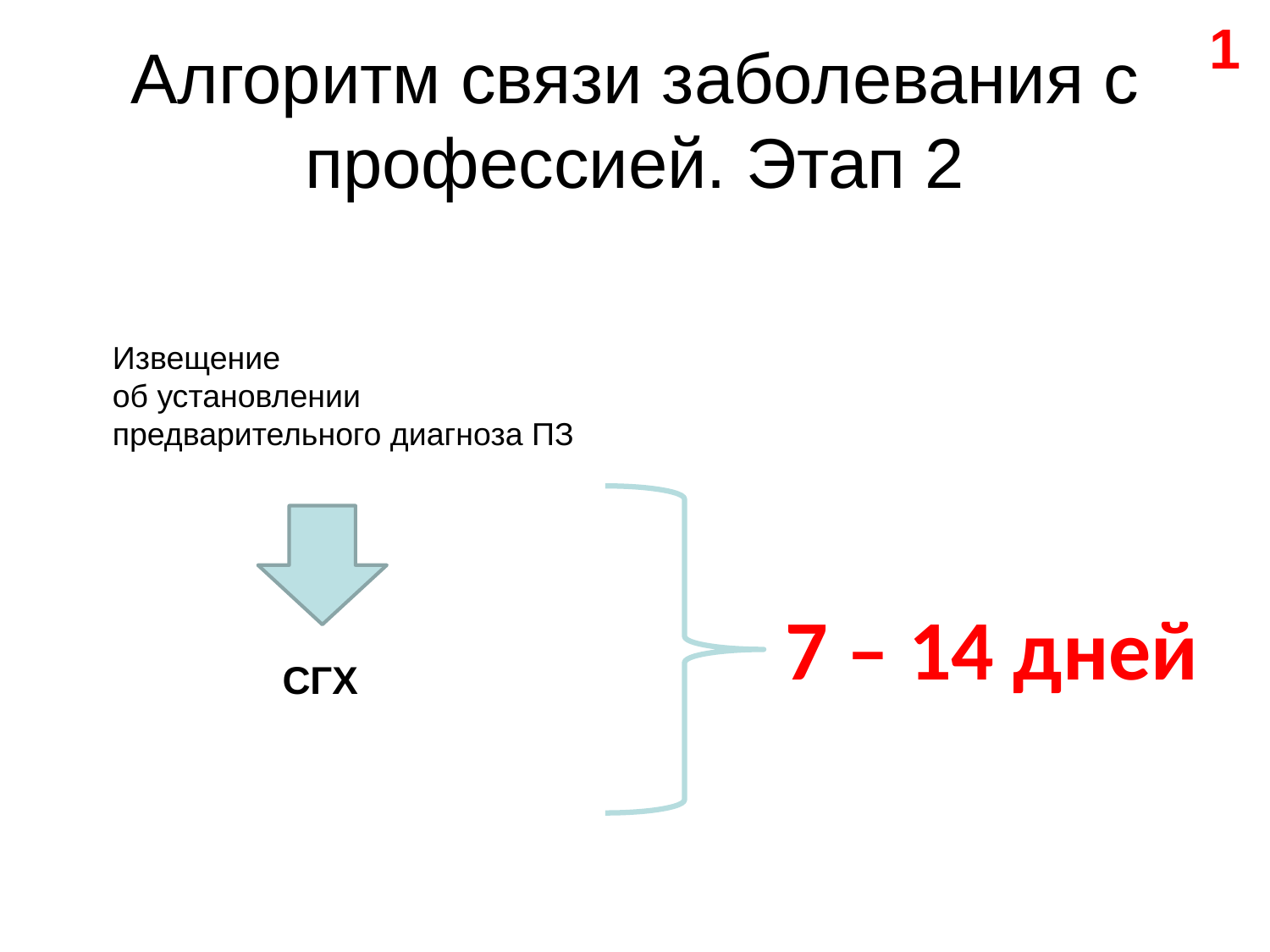

1
Алгоритм связи заболевания с профессией. Этап 2

Извещение
об установлении
предварительного диагноза ПЗ

7 – 14 дней
СГХ